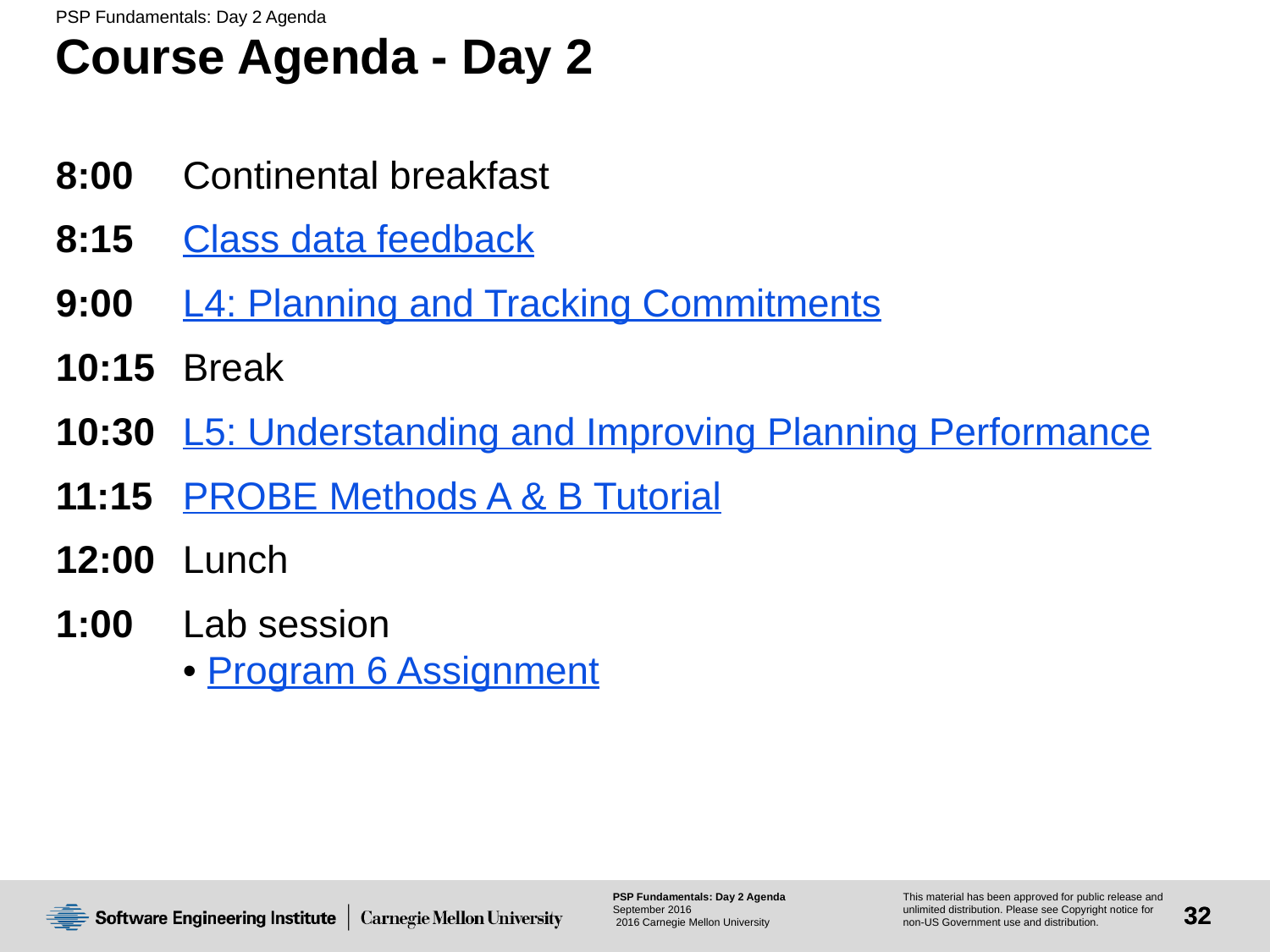

# Course Agenda - Day 2
8:00	Continental breakfast
8:15	Class data feedback
9:00	L4: Planning and Tracking Commitments
10:15	Break
10:30	L5: Understanding and Improving Planning Performance
11:15	PROBE Methods A & B Tutorial
12:00	Lunch
1:00	Lab session
	• Program 6 Assignment